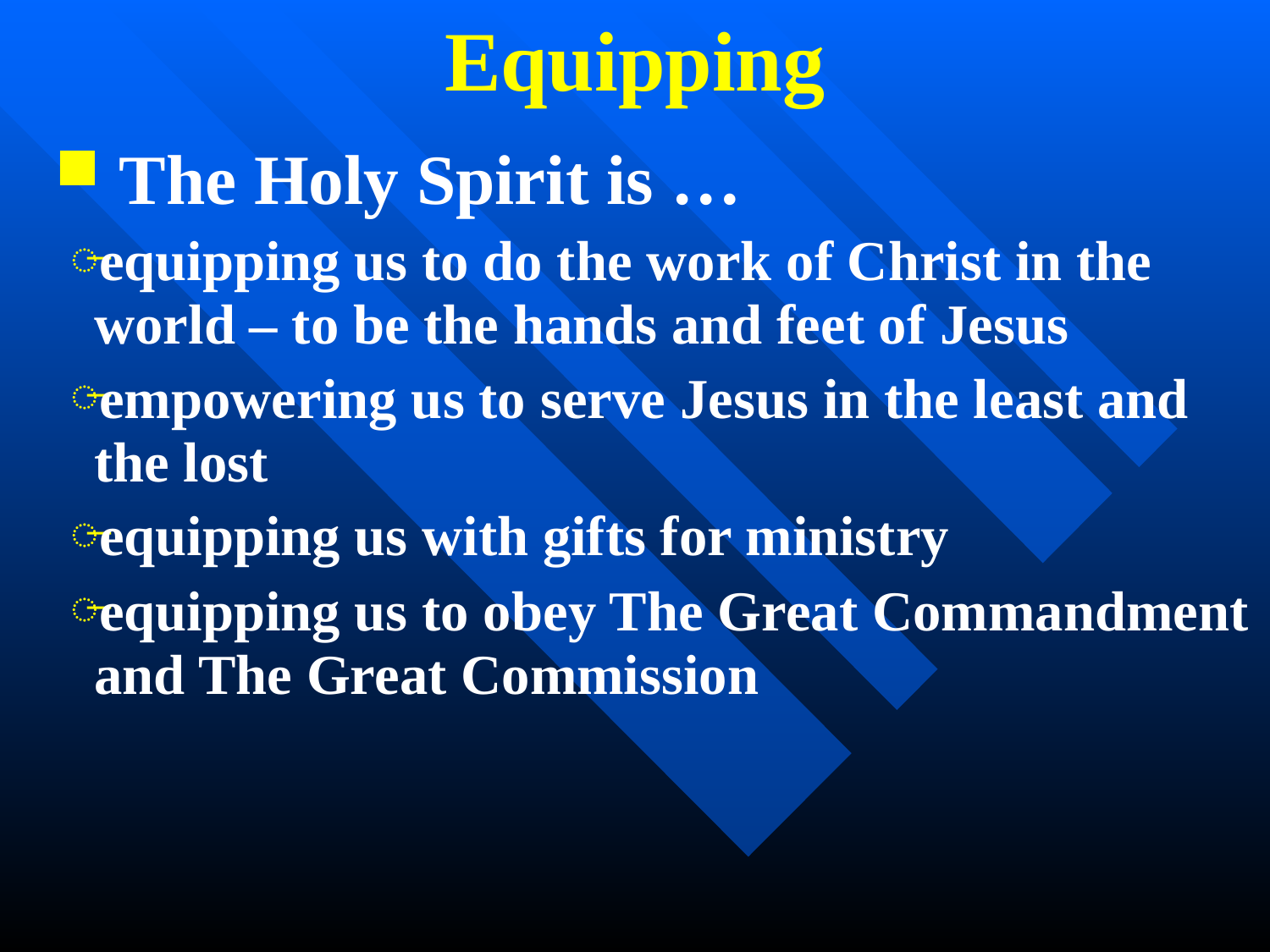

Equipping
The Holy Spirit is …
equipping us to do the work of Christ in the world – to be the hands and feet of Jesus
empowering us to serve Jesus in the least and the lost
equipping us with gifts for ministry
equipping us to obey The Great Commandment and The Great Commission